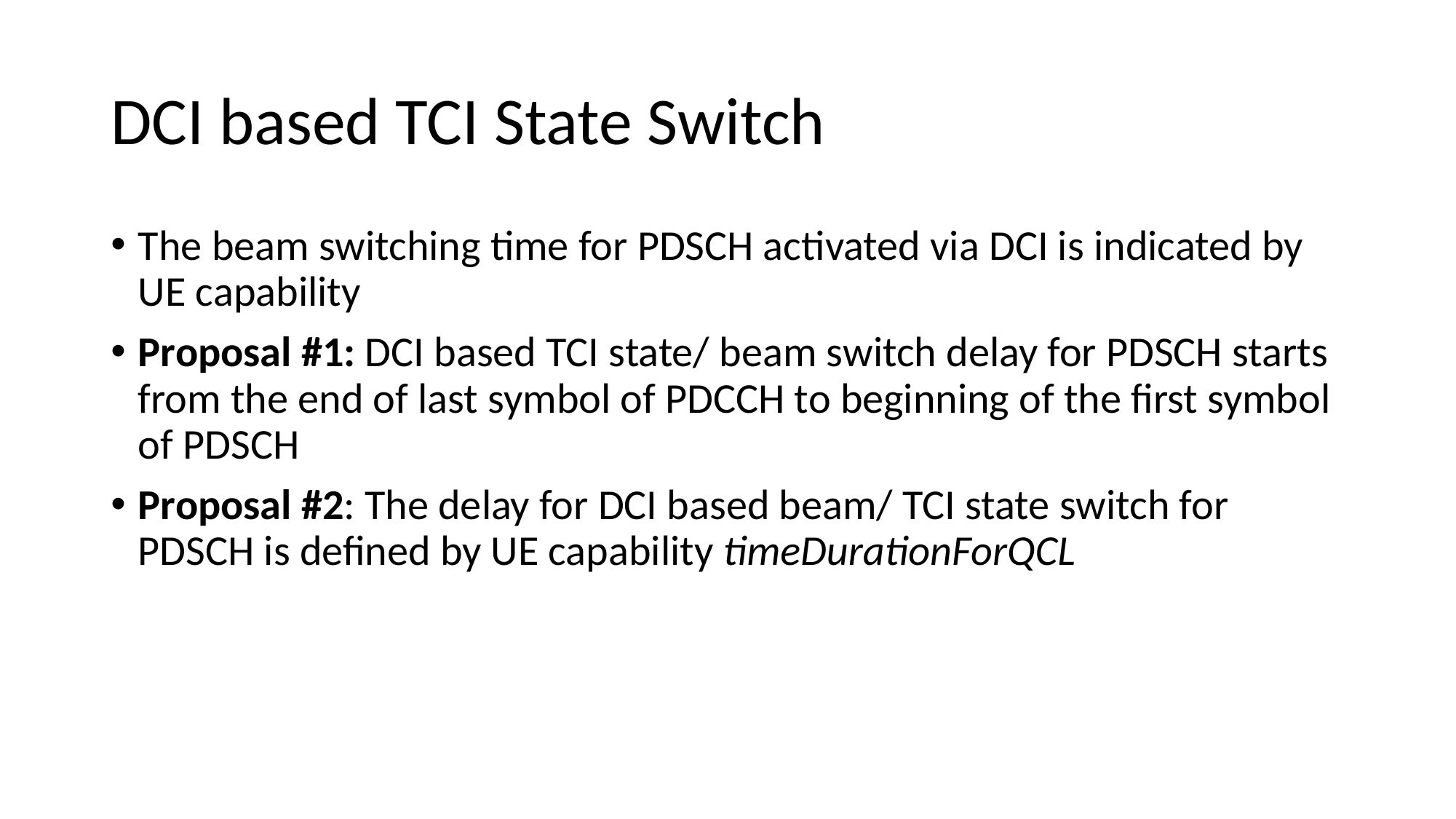

# DCI based TCI State Switch
The beam switching time for PDSCH activated via DCI is indicated by UE capability
Proposal #1: DCI based TCI state/ beam switch delay for PDSCH starts from the end of last symbol of PDCCH to beginning of the first symbol of PDSCH
Proposal #2: The delay for DCI based beam/ TCI state switch for PDSCH is defined by UE capability timeDurationForQCL